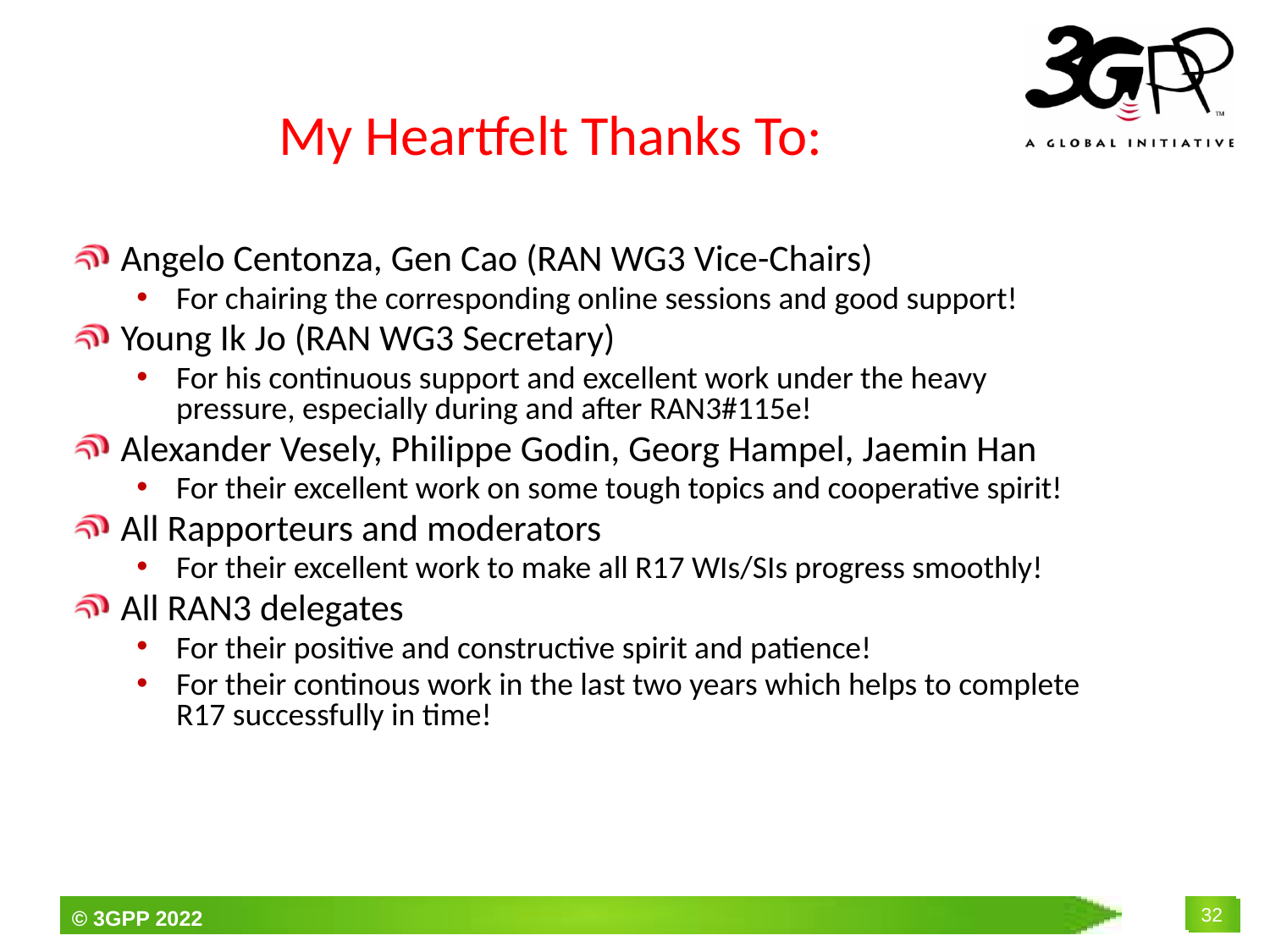

# My Heartfelt Thanks To:
Angelo Centonza, Gen Cao (RAN WG3 Vice-Chairs)
For chairing the corresponding online sessions and good support!
Young Ik Jo (RAN WG3 Secretary)
For his continuous support and excellent work under the heavy pressure, especially during and after RAN3#115e!
Alexander Vesely, Philippe Godin, Georg Hampel, Jaemin Han
For their excellent work on some tough topics and cooperative spirit!
All Rapporteurs and moderators
For their excellent work to make all R17 WIs/SIs progress smoothly!
All RAN3 delegates
For their positive and constructive spirit and patience!
For their continous work in the last two years which helps to complete R17 successfully in time!